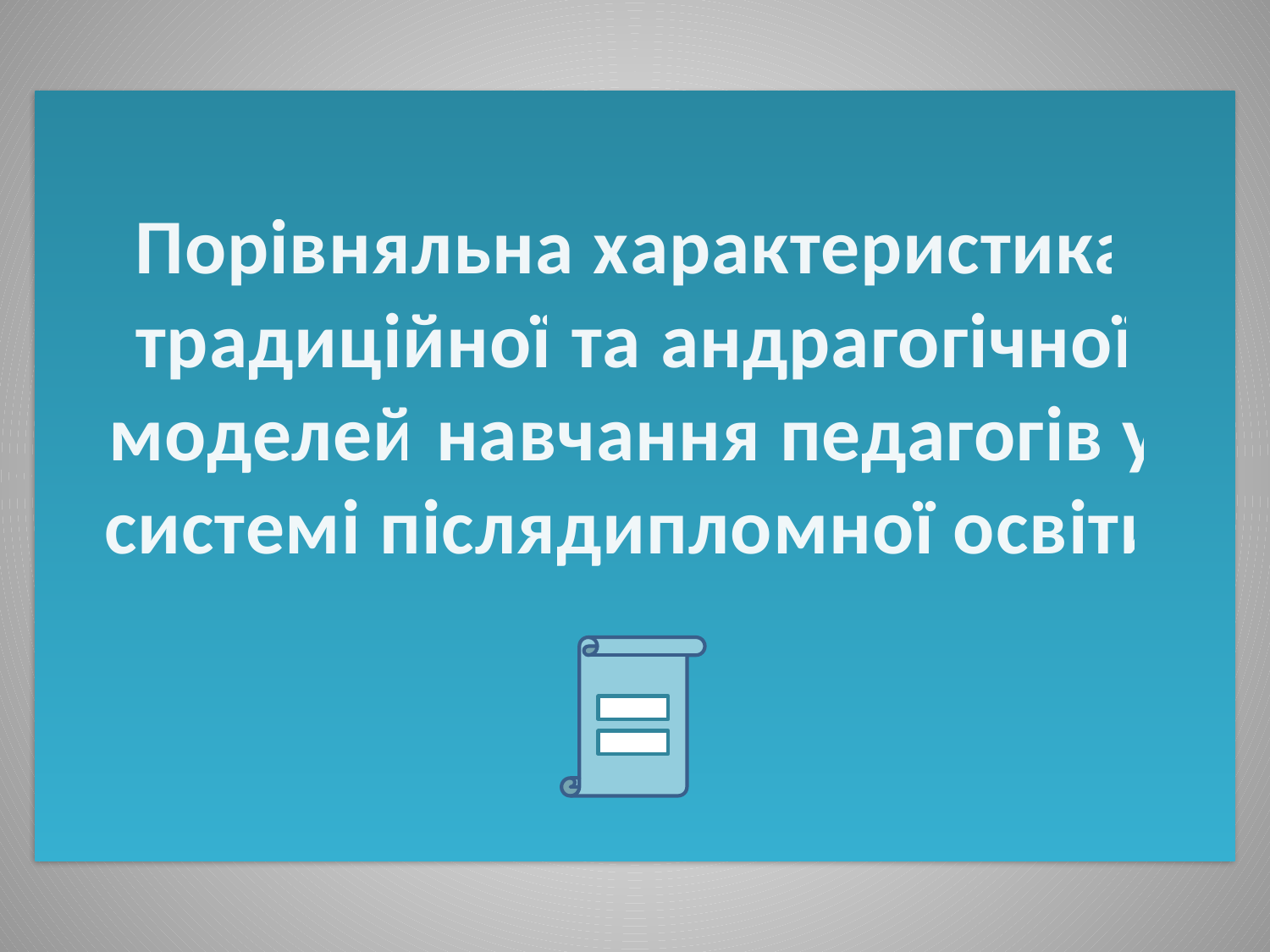

# Порівняльна характеристика традиційної та андрагогічної моделей навчання педагогів у системі післядипломної освіти